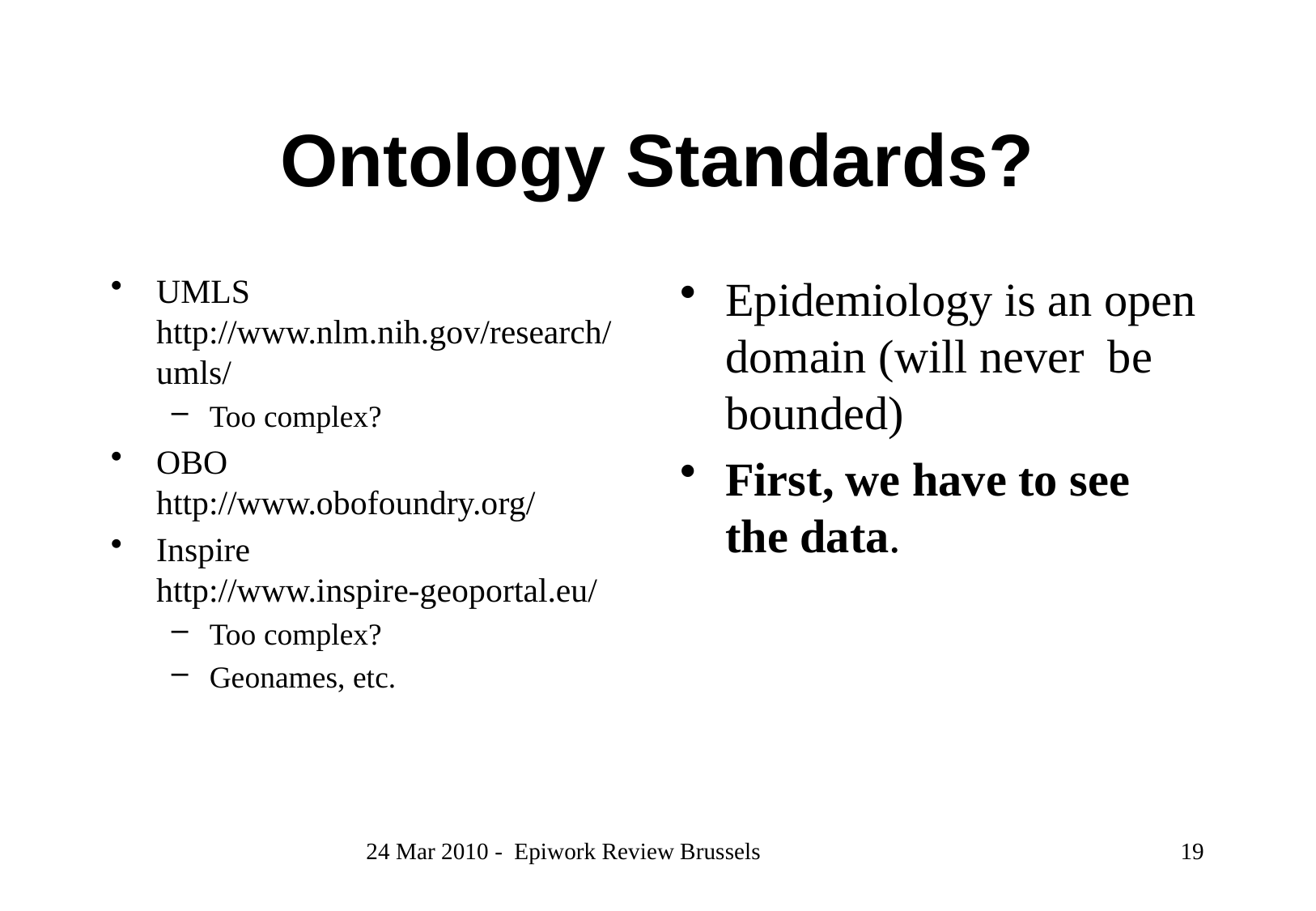

# Ontology Standards?
UMLS
http://www.nlm.nih.gov/research/umls/
Too complex?
OBO
http://www.obofoundry.org/
Inspire
http://www.inspire-geoportal.eu/
Too complex?
Geonames, etc.
Epidemiology is an open domain (will never  be bounded)
First, we have to see the data.

24 Mar 2010 -  Epiwork Review Brussels
19